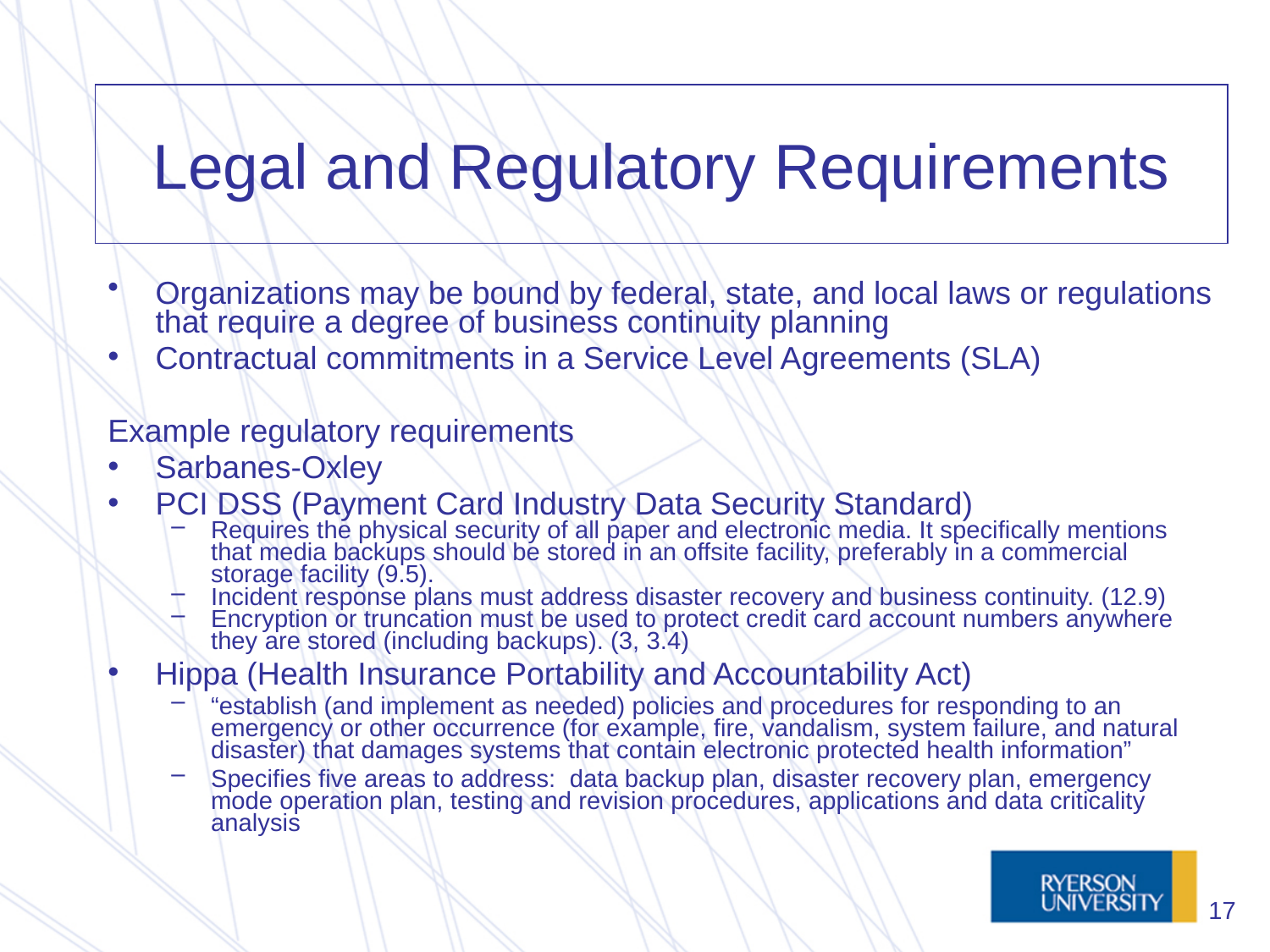

# Legal and Regulatory Requirements
Organizations may be bound by federal, state, and local laws or regulations that require a degree of business continuity planning
Contractual commitments in a Service Level Agreements (SLA)

Example regulatory requirements
Sarbanes-Oxley
PCI DSS (Payment Card Industry Data Security Standard)‏
Requires the physical security of all paper and electronic media. It specifically mentions that media backups should be stored in an offsite facility, preferably in a commercial storage facility (9.5).
Incident response plans must address disaster recovery and business continuity. (12.9)‏
Encryption or truncation must be used to protect credit card account numbers anywhere they are stored (including backups). (3, 3.4)
Hippa (Health Insurance Portability and Accountability Act)‏
“establish (and implement as needed) policies and procedures for responding to an emergency or other occurrence (for example, fire, vandalism, system failure, and natural disaster) that damages systems that contain electronic protected health information”
Specifies five areas to address:  data backup plan, disaster recovery plan, emergency mode operation plan, testing and revision procedures, applications and data criticality analysis

17